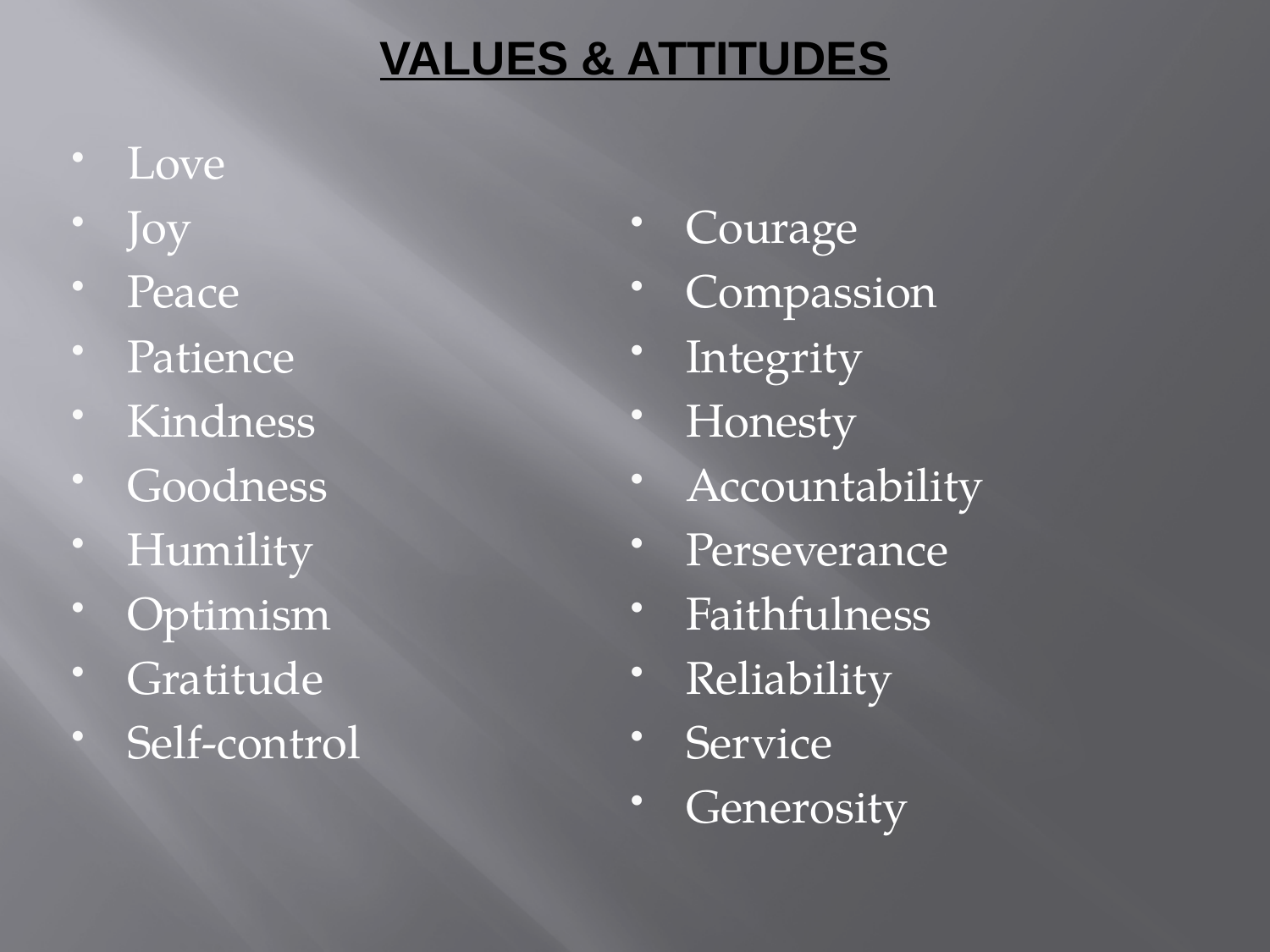

# VALUES & ATTITUDES
Love
Joy
Peace
Patience
Kindness
Goodness
Humility
Optimism
Gratitude
Self-control

Courage
Compassion
Integrity
Honesty
Accountability
Perseverance
Faithfulness
Reliability
Service
Generosity